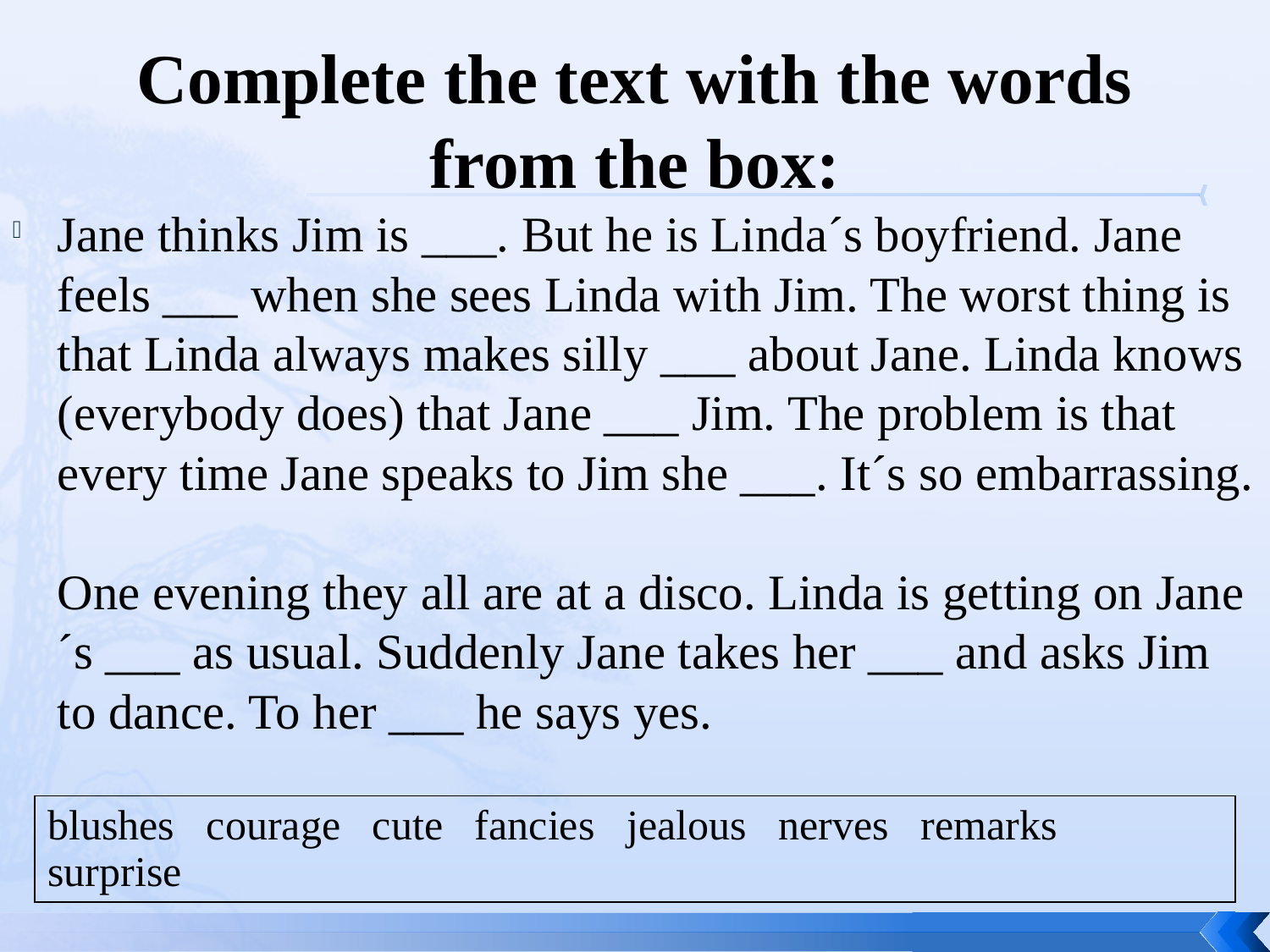

# Complete the text with the words from the box:
Jane thinks Jim is ___. But he is Linda´s boyfriend. Jane feels ___ when she sees Linda with Jim. The worst thing is that Linda always makes silly ___ about Jane. Linda knows (everybody does) that Jane ___ Jim. The problem is that every time Jane speaks to Jim she ___. It´s so embarrassing.
One evening they all are at a disco. Linda is getting on Jane´s ___ as usual. Suddenly Jane takes her ___ and asks Jim to dance. To her ___ he says yes.
| blushes courage cute fancies jealous nerves remarks surprise |
| --- |